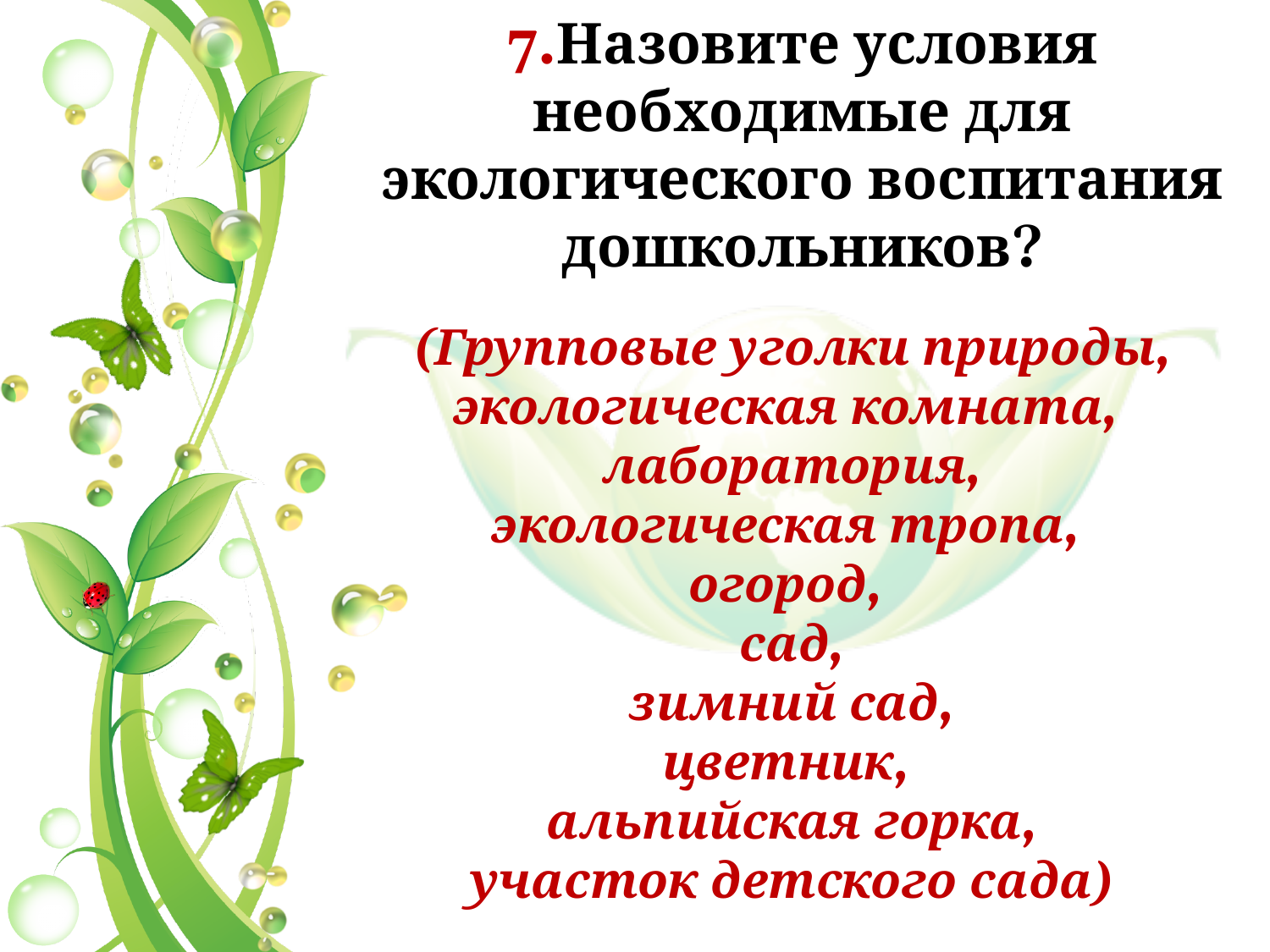

7.Назовите условия необходимые для экологического воспитания дошкольников?
(Групповые уголки природы, экологическая комната,
лаборатория,
экологическая тропа,
огород,
сад,
зимний сад,
цветник,
альпийская горка,
участок детского сада)